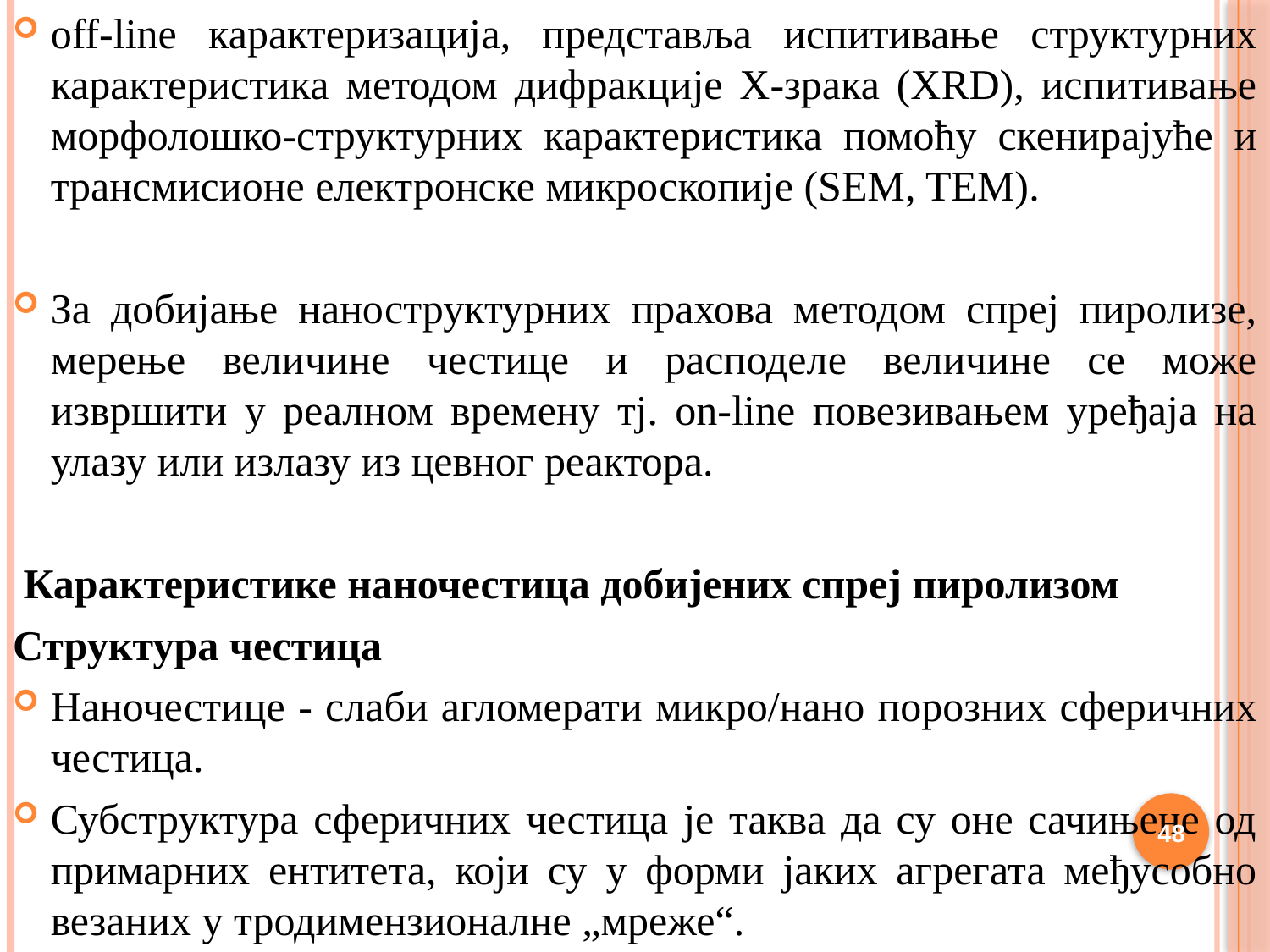

off-line карактеризација, представља испитивање структурних карактеристика методом дифракције X-зрака (XRD), испитивање морфолошко-структурних карактеристика помоћу скенирајуће и трансмисионе електронске микроскопије (SEM, TEM).

За добијање наноструктурних прахова методом спреј пиролизе, мерење величине честице и расподеле величине се може извршити у реалном времену тј. on-line повезивањем уређаја на улазу или излазу из цевног реактора.

 Карактеристике наночестица добијених спреј пиролизом
Структура честица
Наночестице - слаби агломерати микро/нано порозних сферичних честица.
Субструктура сферичних честица је таква да су оне сачињене од примарних ентитета, који су у форми јаких агрегата међусобно везаних у тродимензионалне „мреже“.
48